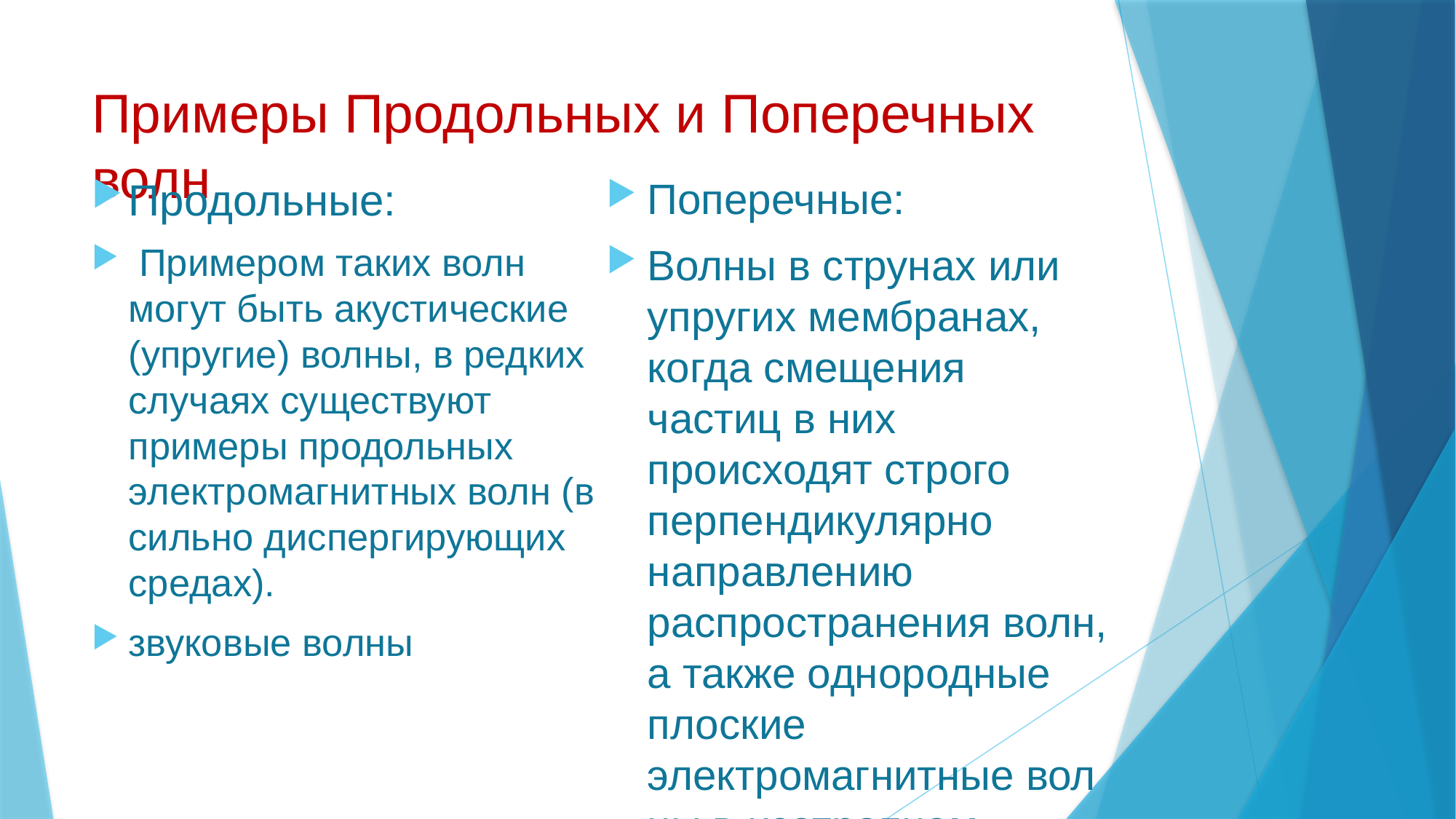

# Примеры Продольных и Поперечных волн
Продольные:
 Примером таких волн могут быть акустические (упругие) волны, в редких случаях существуют примеры продольных электромагнитных волн (в сильно диспергирующих средах).
звуковые волны
Поперечные:
Волны в струнах или упругих мембранах, когда смещения частиц в них происходят строго перпендикулярно направлению распространения волн, а также однородные плоские электромагнитные волны в изотропном диэлектрике или магнетике